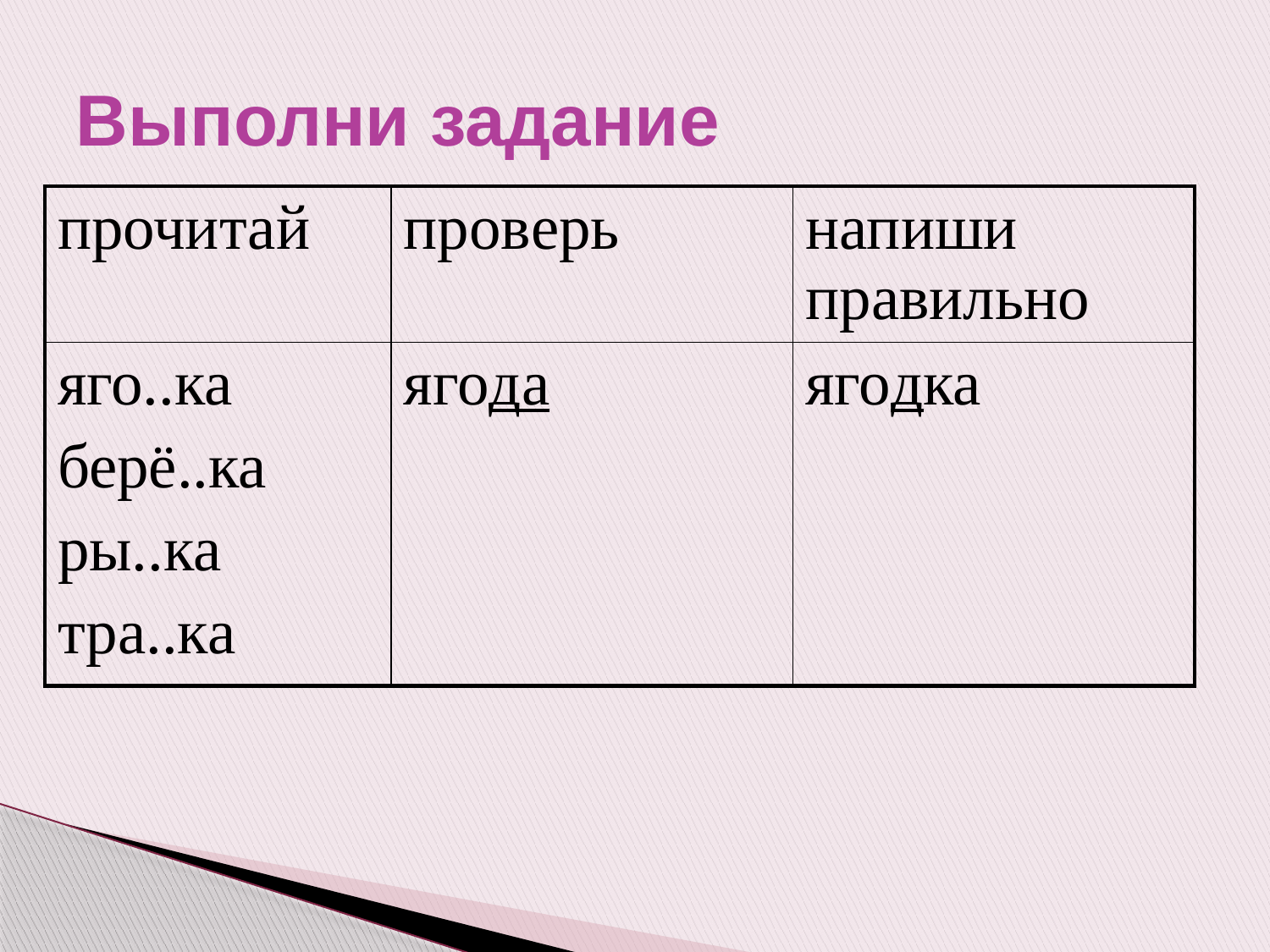

# Выполни задание
| прочитай | проверь | напиши правильно |
| --- | --- | --- |
| яго..ка берё..ка ры..ка тра..ка | ягода | ягодка |